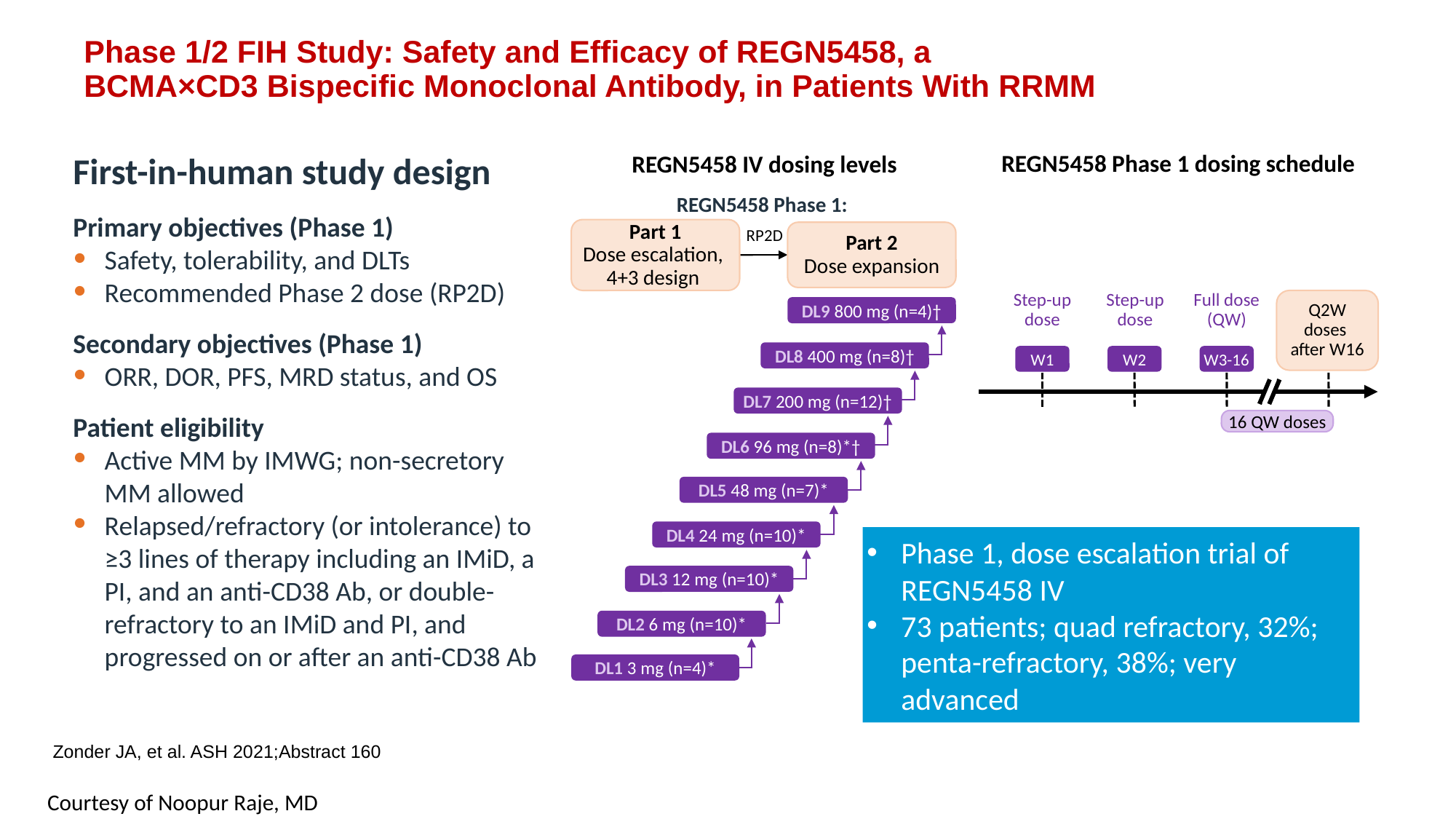

# Phase 1/2 FIH Study: Safety and Efficacy of REGN5458, a BCMA×CD3 Bispecific Monoclonal Antibody, in Patients With RRMM
First-in-human study design
Primary objectives (Phase 1)
Safety, tolerability, and DLTs
Recommended Phase 2 dose (RP2D)
Secondary objectives (Phase 1)
ORR, DOR, PFS, MRD status, and OS
Patient eligibility
Active MM by IMWG; non-secretory
MM allowed
Relapsed/refractory (or intolerance) to ≥3 lines of therapy including an IMiD, a PI, and an anti-CD38 Ab, or double-refractory to an IMiD and PI, and progressed on or after an anti-CD38 Ab
REGN5458 Phase 1 dosing schedule
REGN5458 IV dosing levels
REGN5458 Phase 1:
Part 1
Dose escalation,
4+3 design
Part 2
Dose expansion
RP2D
Q2W
doses
after W16
Step-up
dose
Step-up
dose
Full dose
(QW)
DL9 800 mg (n=4)†

DL8 400 mg (n=8)†

DL7 200 mg (n=12)†

DL6 96 mg (n=8)*†

DL5 48 mg (n=7)*
DL4 24 mg (n=10)*

DL3 12 mg (n=10)*

DL2 6 mg (n=10)*
DL1 3 mg (n=4)*
W1
W2
W3-16
16 QW doses
Phase 1, dose escalation trial of REGN5458 IV
73 patients; quad refractory, 32%; penta-refractory, 38%; very advanced
Zonder JA, et al. ASH 2021;Abstract 160
Courtesy of Noopur Raje, MD